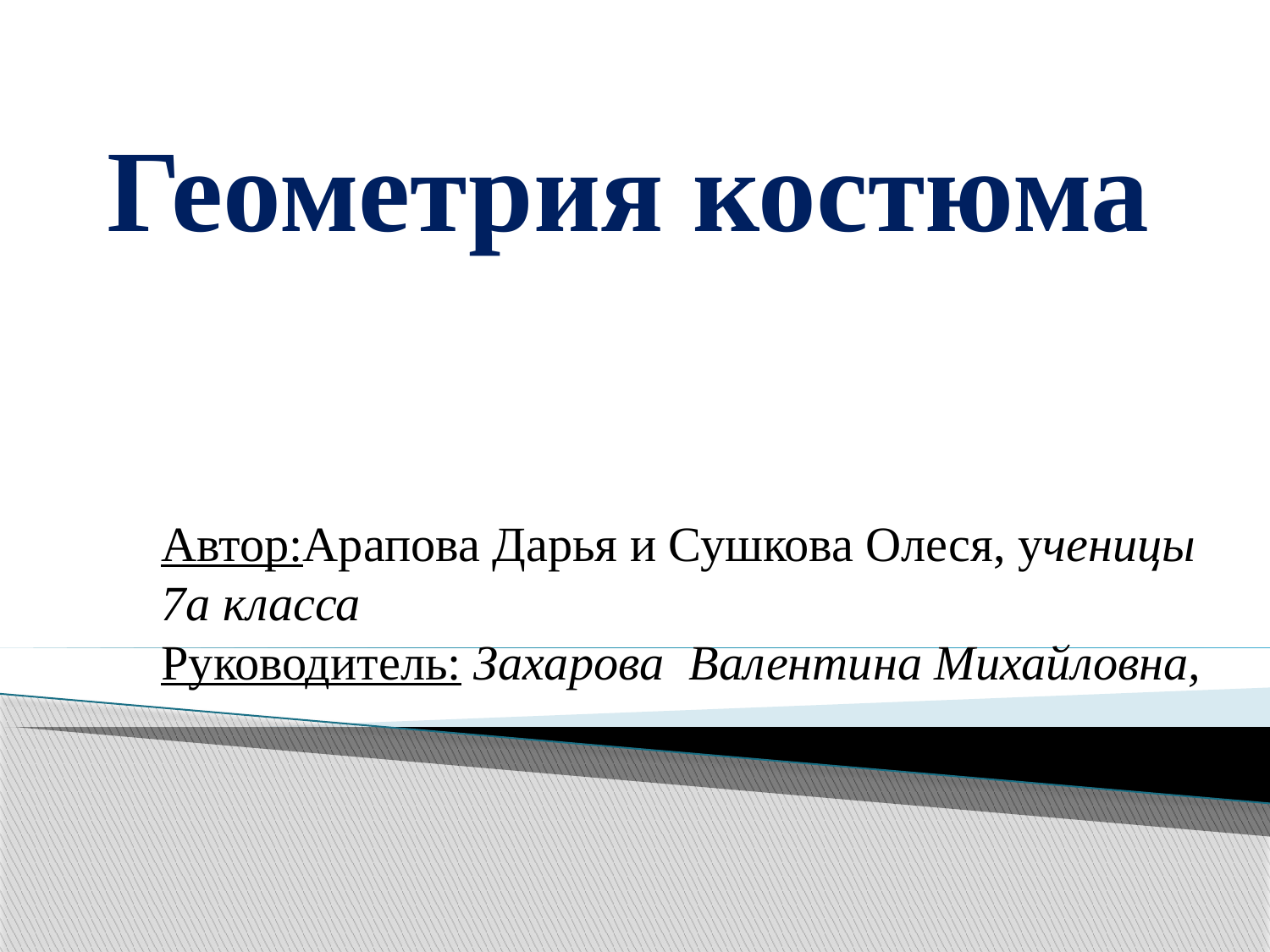

Геометрия костюма
Автор:Арапова Дарья и Сушкова Олеся, ученицы 7а класса
Руководитель: Захарова  Валентина Михайловна,